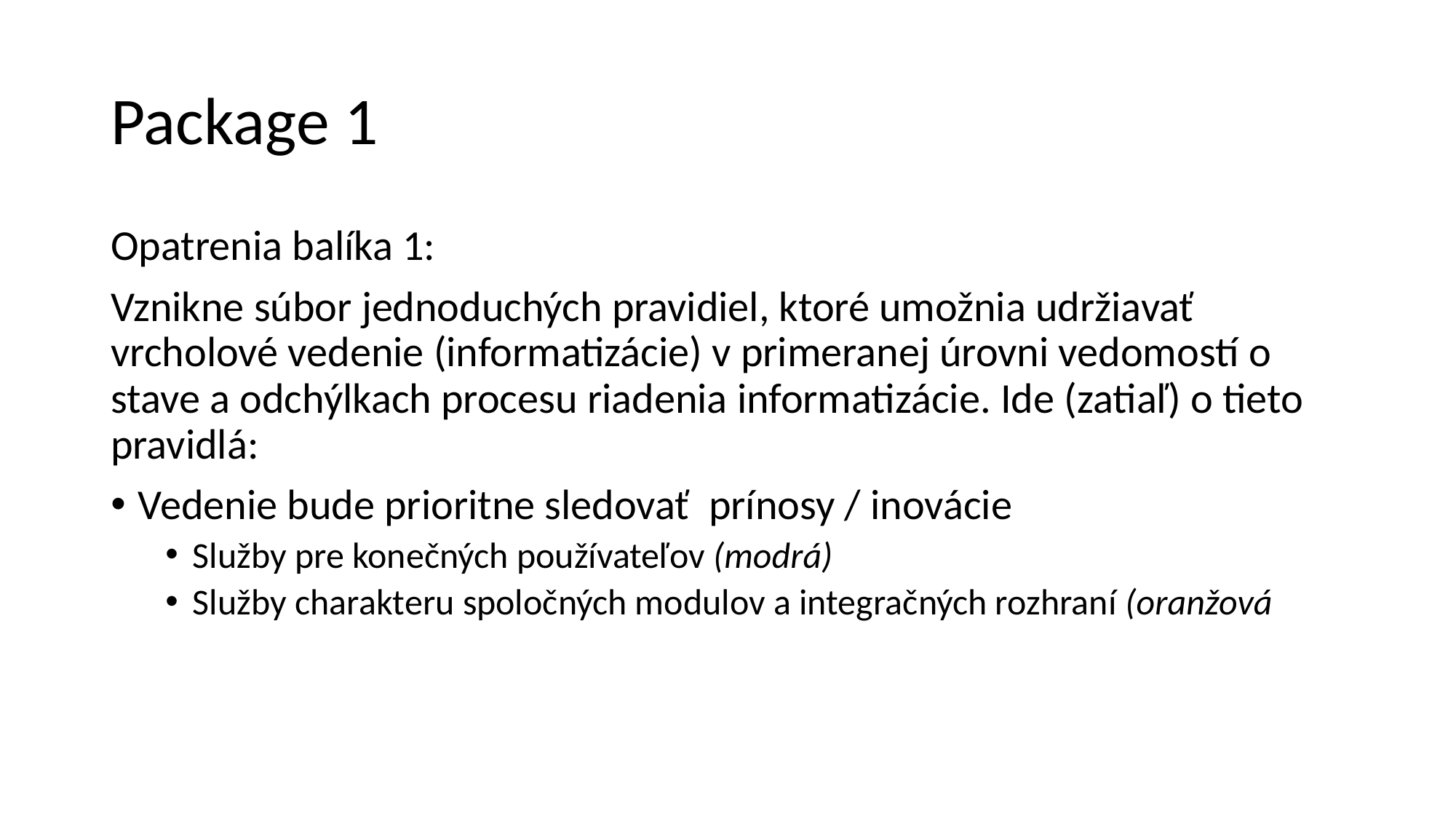

# Package 1
Opatrenia balíka 1:
Vznikne súbor jednoduchých pravidiel, ktoré umožnia udržiavať vrcholové vedenie (informatizácie) v primeranej úrovni vedomostí o  stave a odchýlkach procesu riadenia informatizácie. Ide (zatiaľ) o tieto pravidlá:
Vedenie bude prioritne sledovať  prínosy / inovácie
Služby pre konečných používateľov (modrá)
Služby charakteru spoločných modulov a integračných rozhraní (oranžová